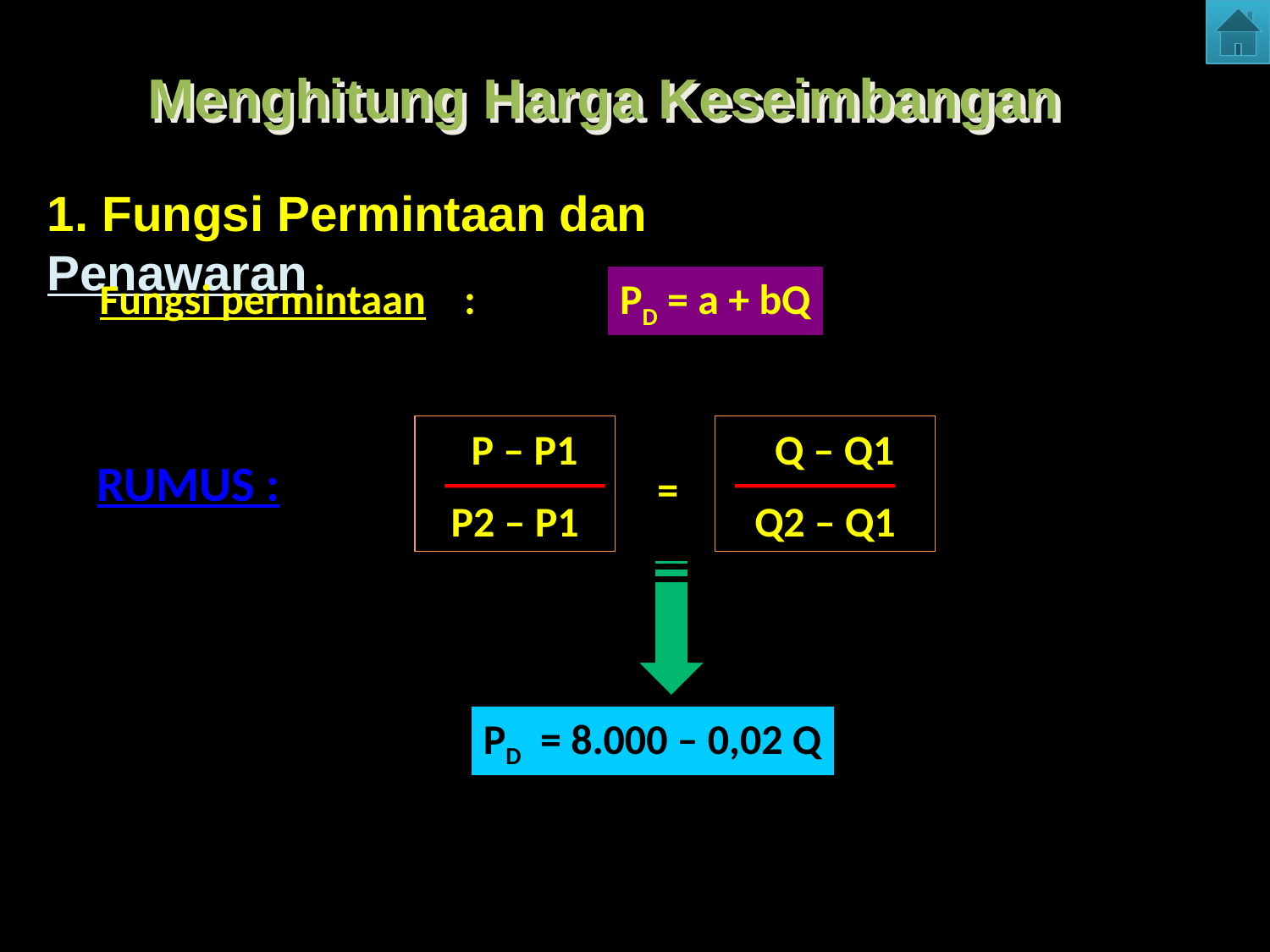

Menghitung Harga Keseimbangan
1. Fungsi Permintaan dan Penawaran
Fungsi permintaan    :
PD = a + bQ
  P – P1
P2 – P1
  Q – Q1
Q2 – Q1
RUMUS :
=

PD  = 8.000 – 0,02 Q